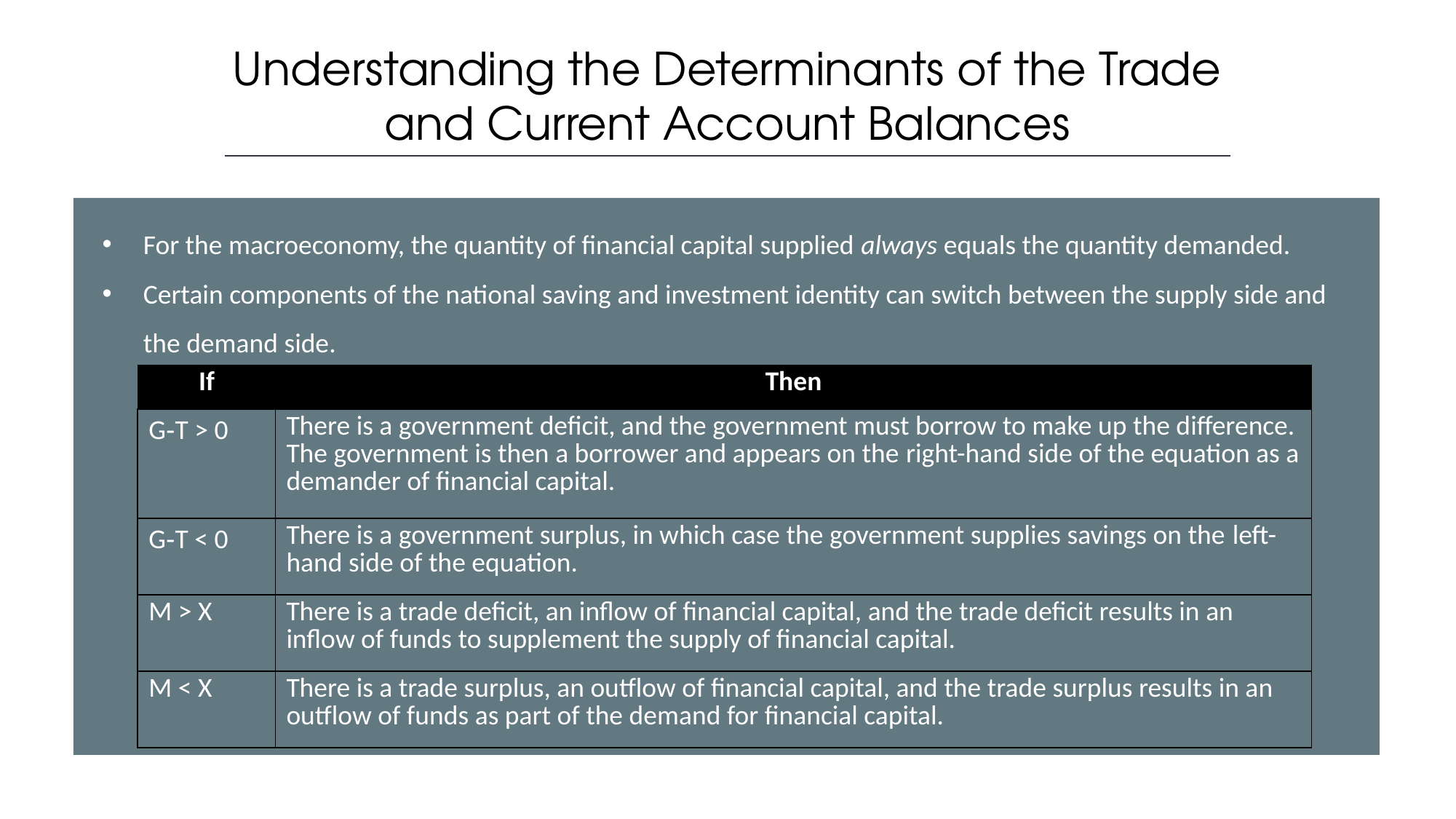

Understanding the Determinants of the Trade and Current Account Balances
HAWKES LEARNING

For the macroeconomy, the quantity of financial capital supplied always equals the quantity demanded.
Certain components of the national saving and investment identity can switch between the supply side and the demand side.
| If | Then |
| --- | --- |
| G-T > 0 | There is a government deficit, and the government must borrow to make up the difference. The government is then a borrower and appears on the right-hand side of the equation as a demander of financial capital. |
| G-T < 0 | There is a government surplus, in which case the government supplies savings on the left-hand side of the equation. |
| M > X | There is a trade deficit, an inflow of financial capital, and the trade deficit results in an inflow of funds to supplement the supply of financial capital. |
| M < X | There is a trade surplus, an outflow of financial capital, and the trade surplus results in an outflow of funds as part of the demand for financial capital. |